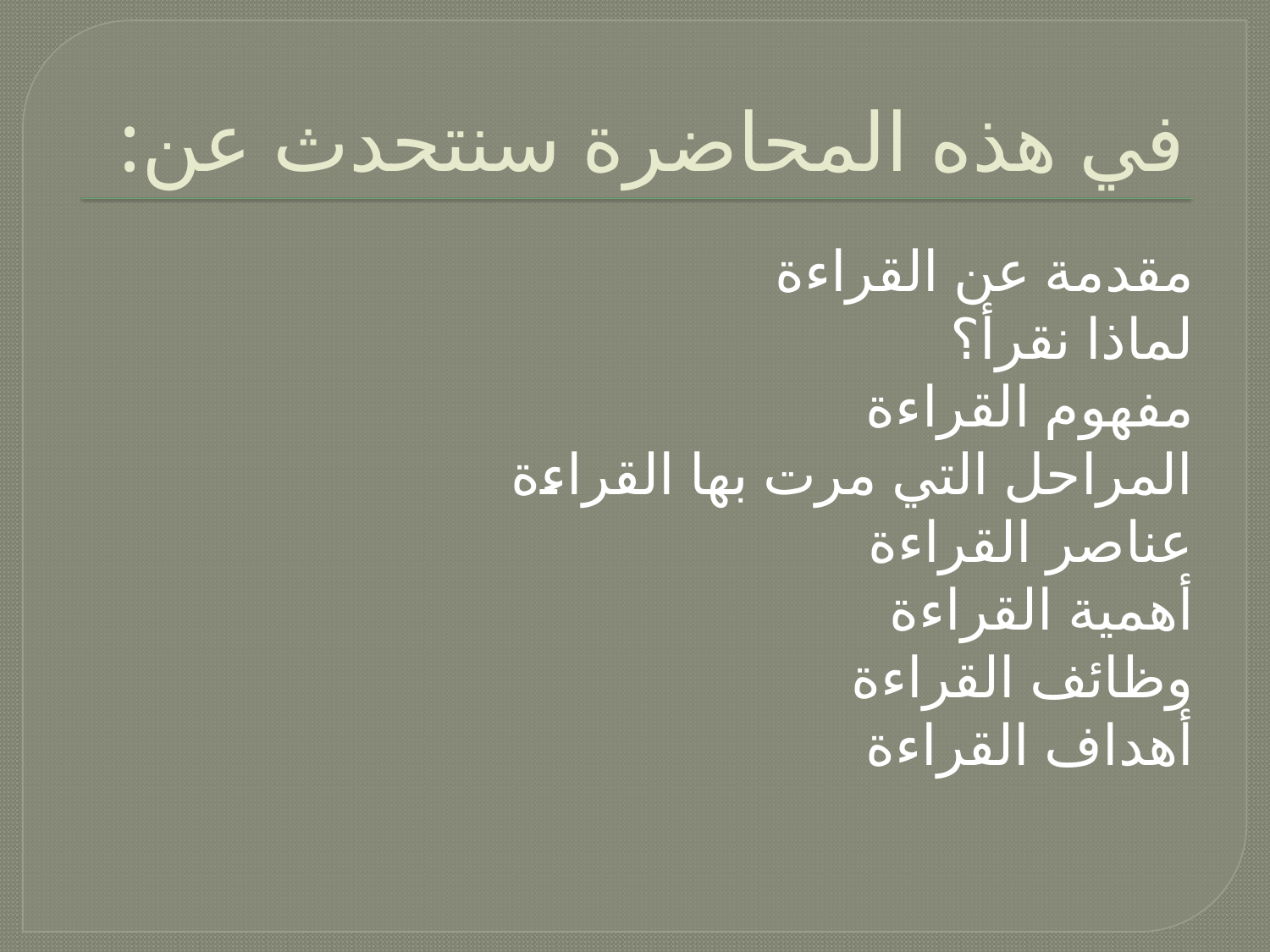

# في هذه المحاضرة سنتحدث عن:
مقدمة عن القراءة
لماذا نقرأ؟
مفهوم القراءة
المراحل التي مرت بها القراءة
عناصر القراءة
أهمية القراءة
وظائف القراءة
أهداف القراءة